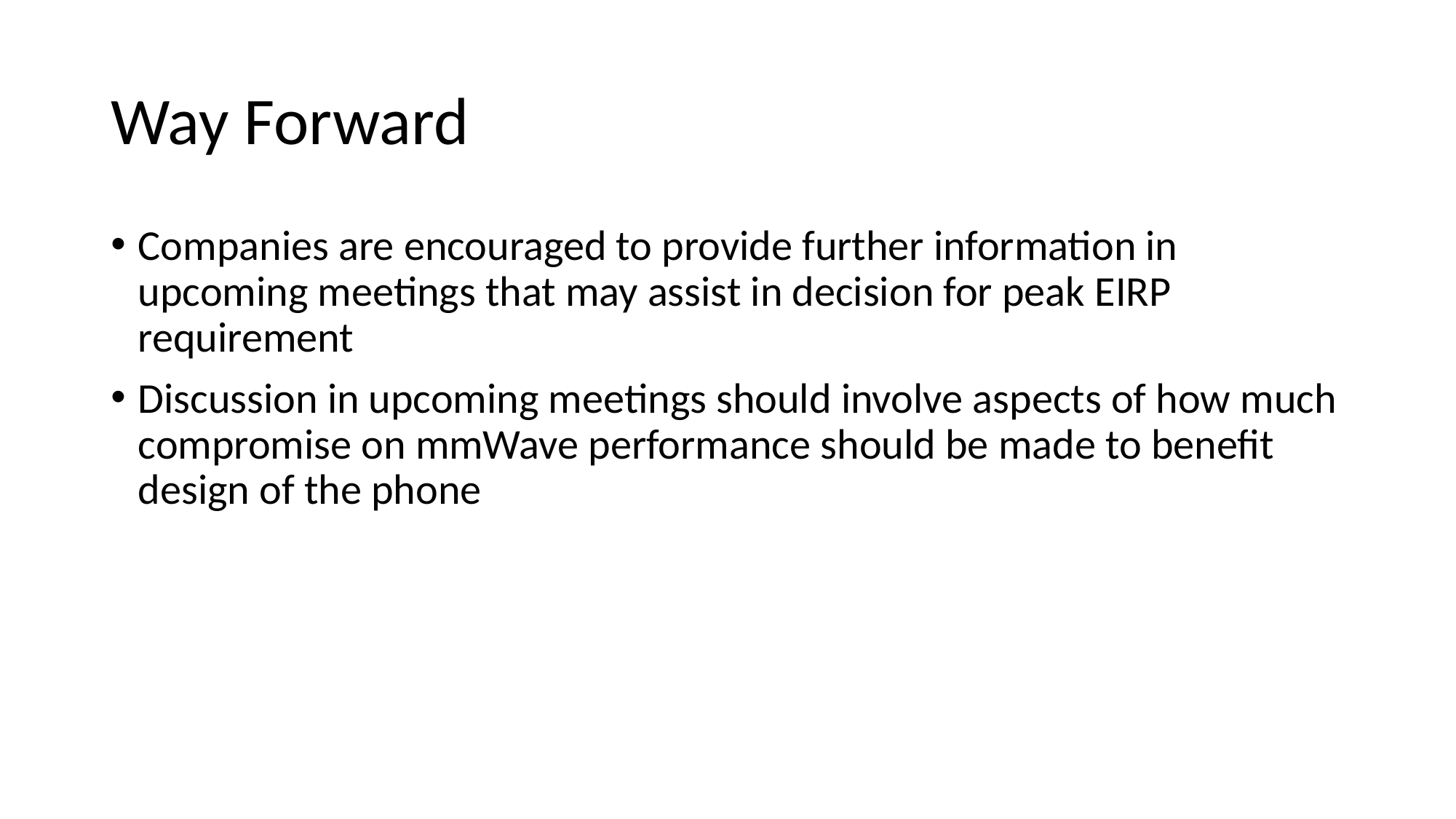

# Way Forward
Companies are encouraged to provide further information in upcoming meetings that may assist in decision for peak EIRP requirement
Discussion in upcoming meetings should involve aspects of how much compromise on mmWave performance should be made to benefit design of the phone